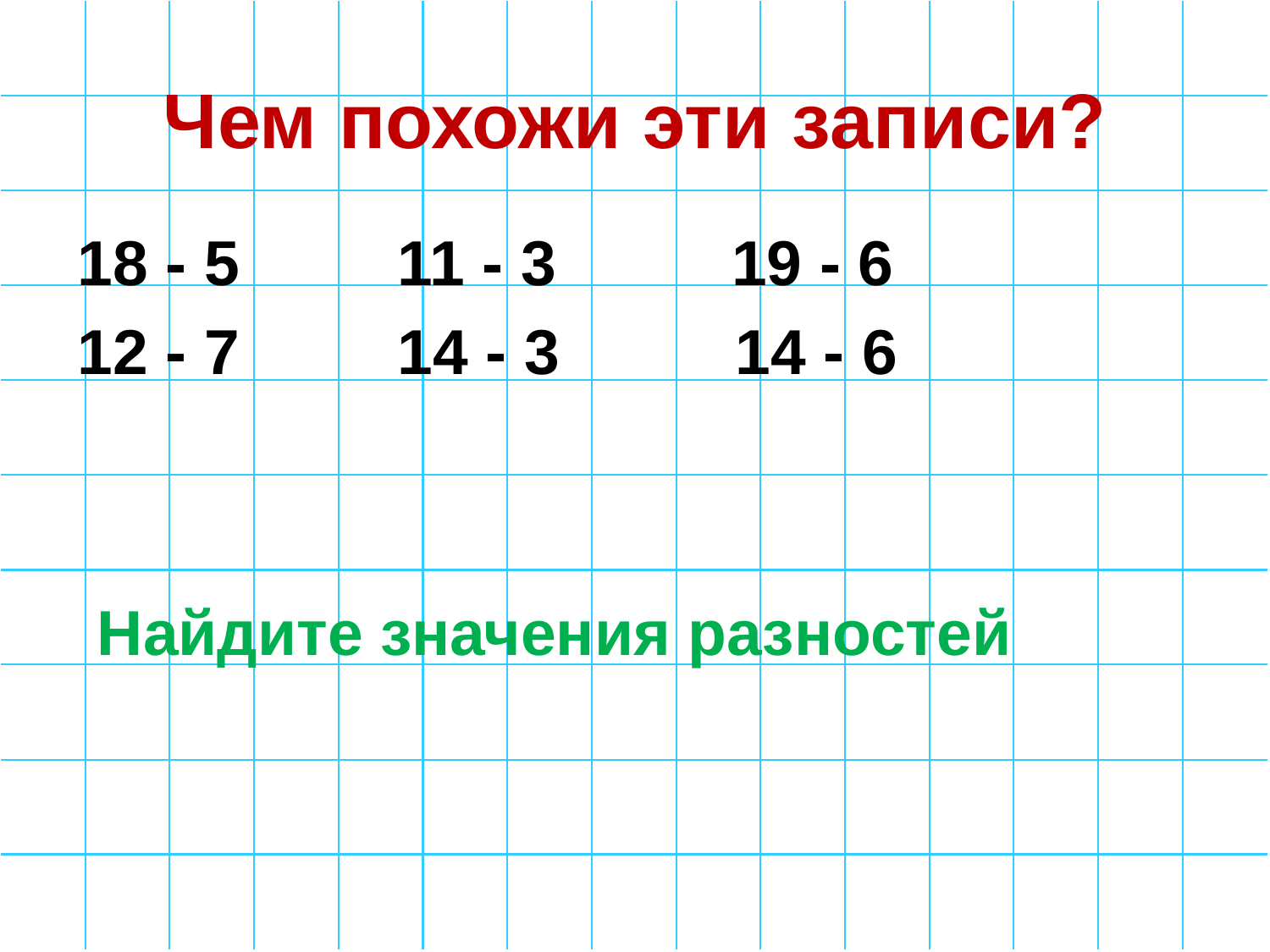

# Чем похожи эти записи?
18 - 5         11 - 3          19 - 6
12 - 7         14 - 3          14 - 6

Найдите значения разностей